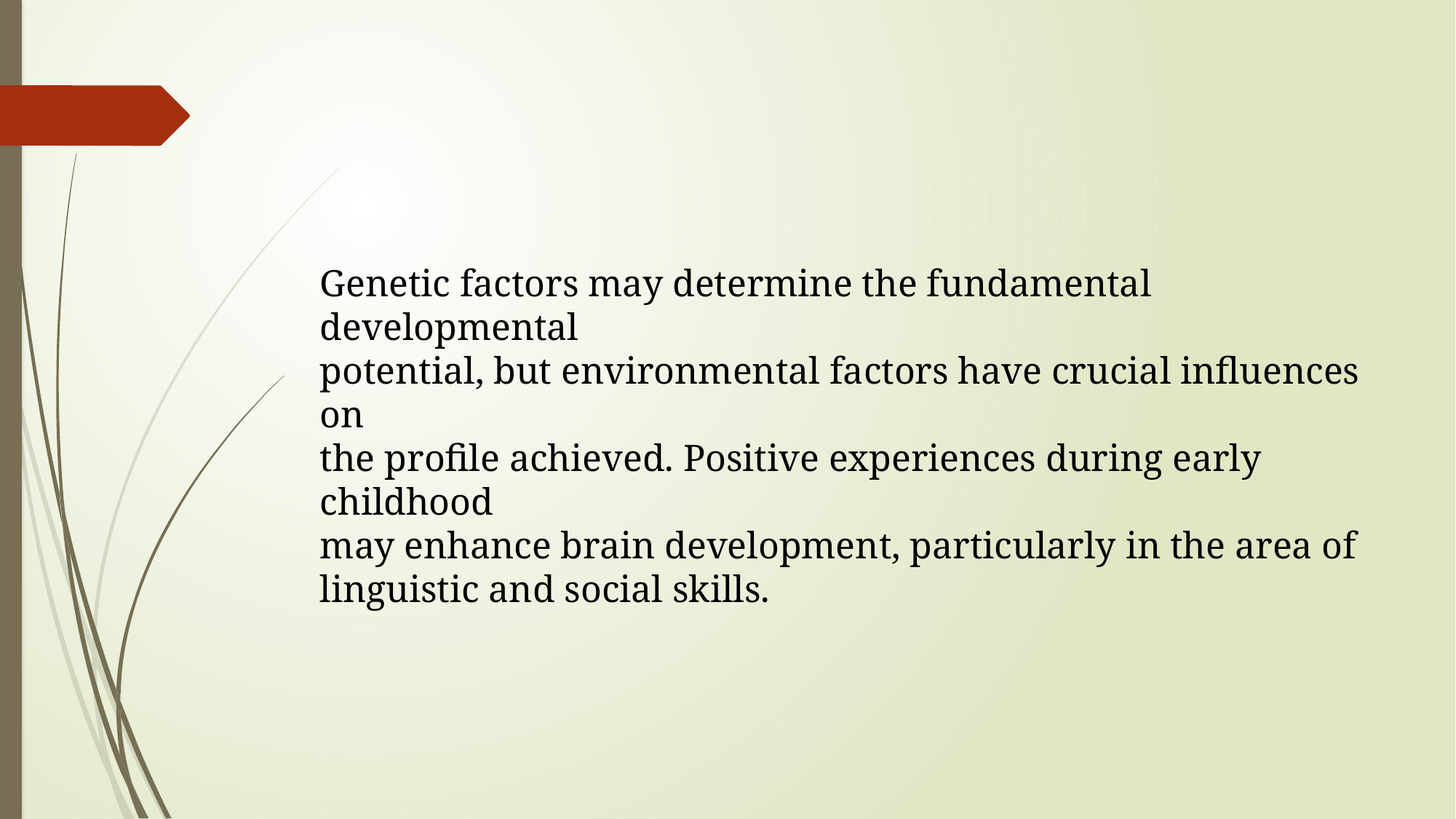

#
Genetic factors may determine the fundamental developmental
potential, but environmental factors have crucial influences on
the profile achieved. Positive experiences during early childhood
may enhance brain development, particularly in the area of
linguistic and social skills.